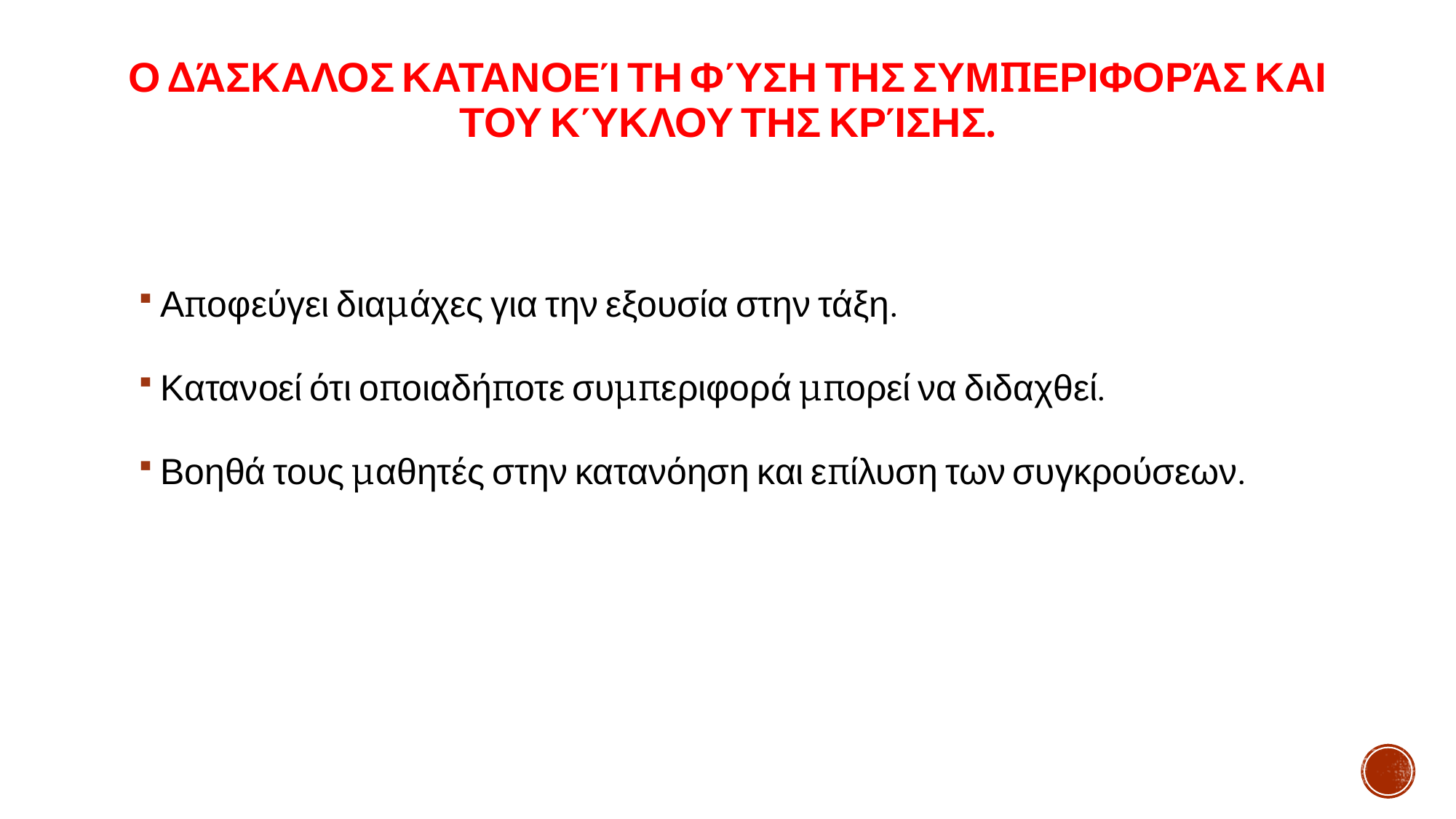

# Ο δάσκαλος κατανοεί τη φύση της συμπεριφοράς και του κύκλου της κρίσης.
Αποφεύγει διαμάχες για την εξουσία στην τάξη.
Κατανοεί ότι οποιαδήποτε συμπεριφορά μπορεί να διδαχθεί.
Βοηθά τους μαθητές στην κατανόηση και επίλυση των συγκρούσεων.